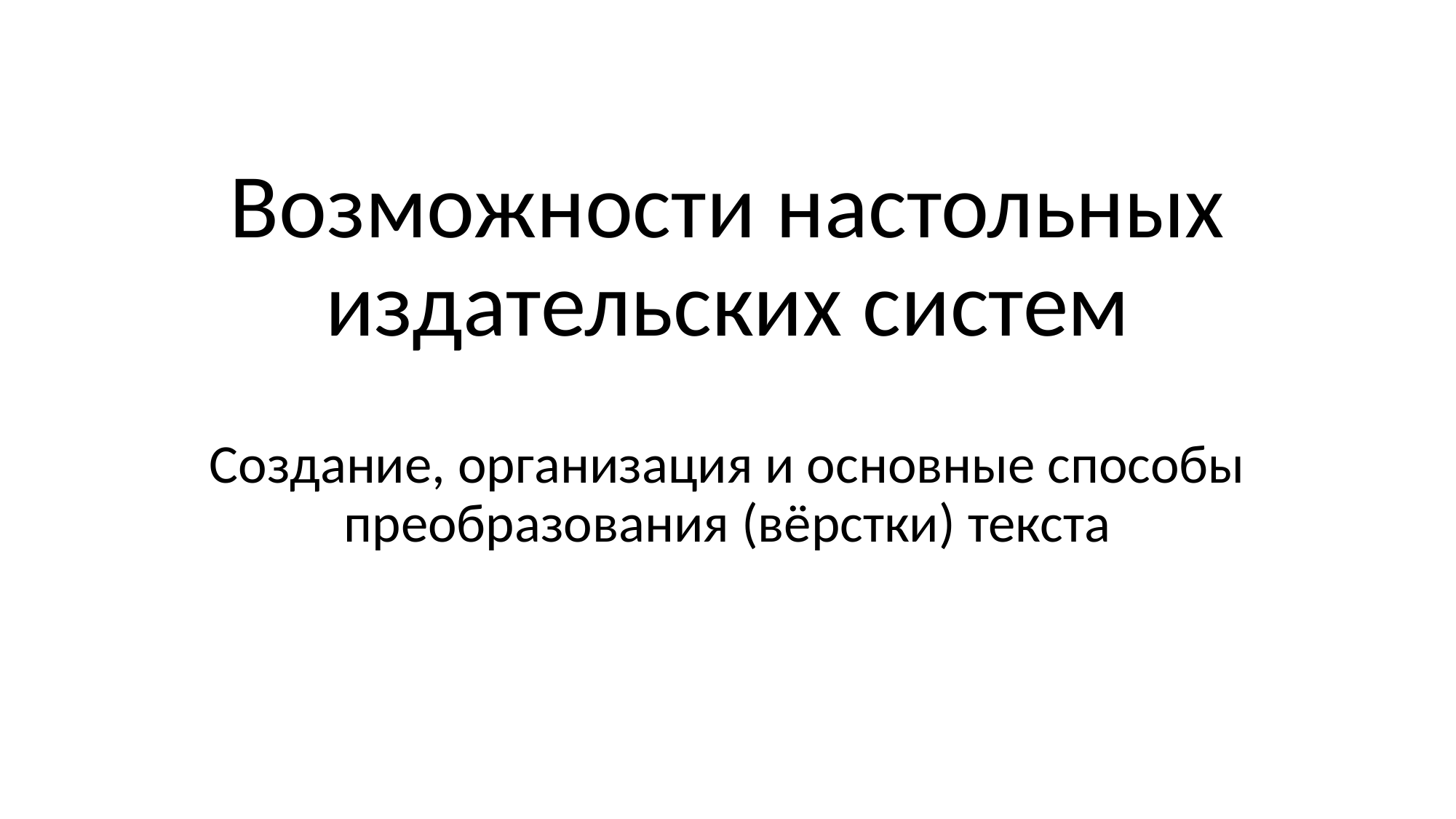

# Возможности настольных издательских систем
Создание, организация и основные способы преобразования (вёрстки) текста